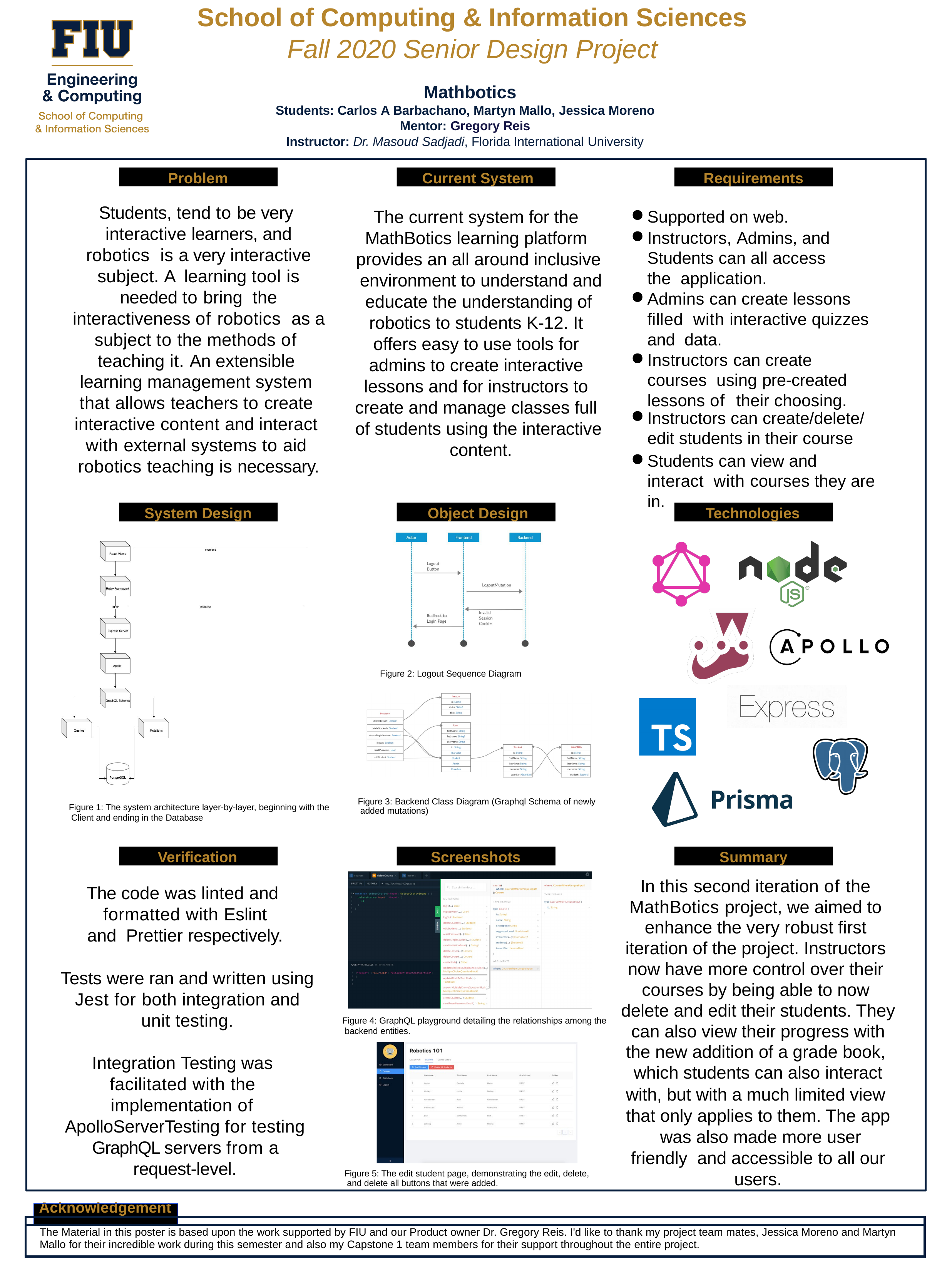

School of Computing & Information Sciences
Fall 2020 Senior Design Project
Mathbotics
Students: Carlos A Barbachano, Martyn Mallo, Jessica Moreno
Mentor: Gregory Reis
Instructor: Dr. Masoud Sadjadi, Florida International University

Problem
Current System
Requirements
Students, tend to be very  interactive learners, and robotics  is a very interactive subject. A  learning tool is needed to bring  the interactiveness of robotics  as a subject to the methods of  teaching it. An extensible  learning management system  that allows teachers to create  interactive content and interact  with external systems to aid  robotics teaching is necessary.
The current system for the  MathBotics learning platform  provides an all around inclusive  environment to understand and  educate the understanding of  robotics to students K-12. It  offers easy to use tools for  admins to create interactive  lessons and for instructors to  create and manage classes full  of students using the interactive  content.
Supported on web.
Instructors, Admins, and  Students can all access the  application.
Admins can create lessons ﬁlled  with interactive quizzes and  data.
Instructors can create courses  using pre-created lessons of  their choosing.
Instructors can create/delete/
edit students in their course
Students can view and interact  with courses they are in.
System Design
Object Design
Technologies

Figure 2: Logout Sequence Diagram
Figure 3: Backend Class Diagram (Graphql Schema of newly  added mutations)
Figure 1: The system architecture layer-by-layer, beginning with the  Client and ending in the Database
Verification
Screenshots
Summary
In this second iteration of the  MathBotics project, we aimed to  enhance the very robust first  iteration of the project. Instructors  now have more control over their  courses by being able to now  delete and edit their students. They  can also view their progress with  the new addition of a grade book,  which students can also interact
with, but with a much limited view  that only applies to them. The app  was also made more user friendly  and accessible to all our users.
The code was linted and  formatted with Eslint and  Prettier respectively.
Tests were ran and written using  Jest for both integration and  unit testing.
Figure 4: GraphQL playground detailing the relationships among the  backend entities.
Integration Testing was  facilitated with the  implementation of  ApolloServerTesting for testing  GraphQL servers from a  request-level.
Figure 5: The edit student page, demonstrating the edit, delete,  and delete all buttons that were added.
|  | Acknowledgement |  |
| --- | --- | --- |
|  |  |  |
| The Material in this poster is based upon the work supported by FIU and our Product owner Dr. Gregory Reis. I'd like to thank my project team mates, Jessica Moreno and Martyn Mallo for their incredible work during this semester and also my Capstone 1 team members for their support throughout the entire project. |  |  |